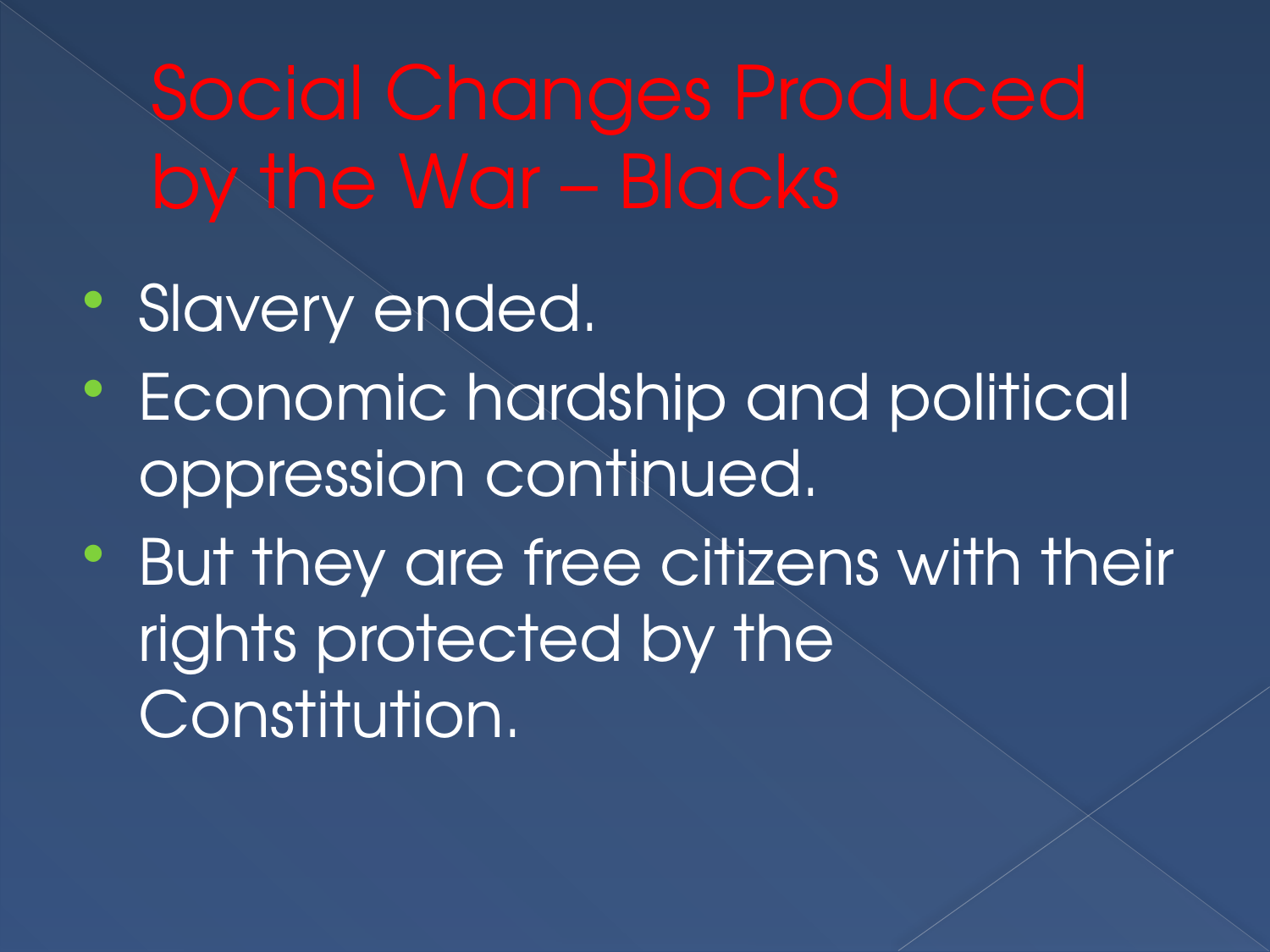

# Social Changes Produced by the War – Blacks
Slavery ended.
Economic hardship and political oppression continued.
But they are free citizens with their rights protected by the Constitution.